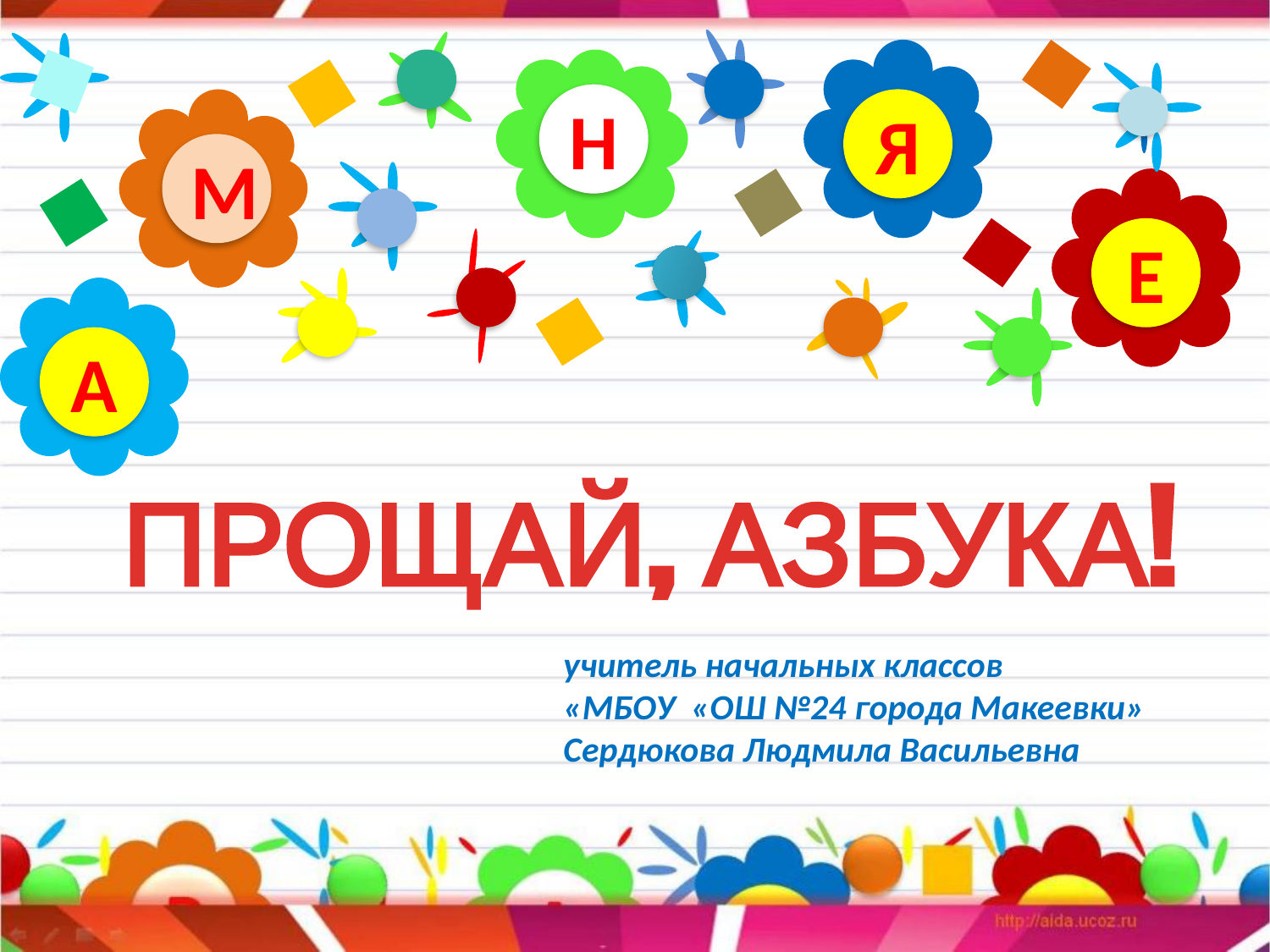

Н

Я

М

Е

А

# ПРОЩАЙ, АЗБУКА!

учитель начальных классов
«МБОУ  «ОШ №24 города Макеевки»
Сердюкова Людмила Васильевна